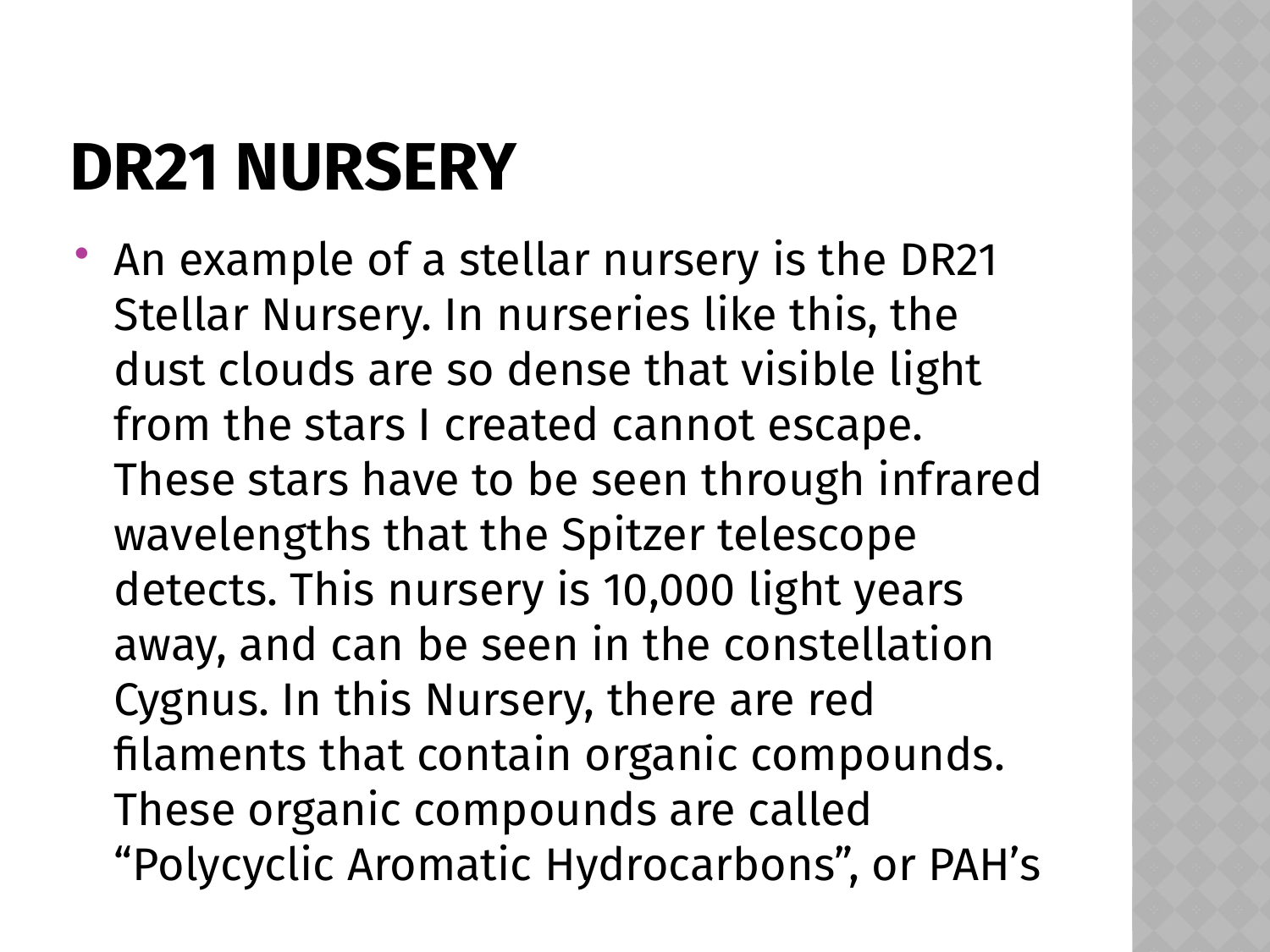

# DR21 nursery
An example of a stellar nursery is the DR21 Stellar Nursery. In nurseries like this, the dust clouds are so dense that visible light from the stars I created cannot escape. These stars have to be seen through infrared wavelengths that the Spitzer telescope detects. This nursery is 10,000 light years away, and can be seen in the constellation Cygnus. In this Nursery, there are red filaments that contain organic compounds.  These organic compounds are called “Polycyclic Aromatic Hydrocarbons”, or PAH’s